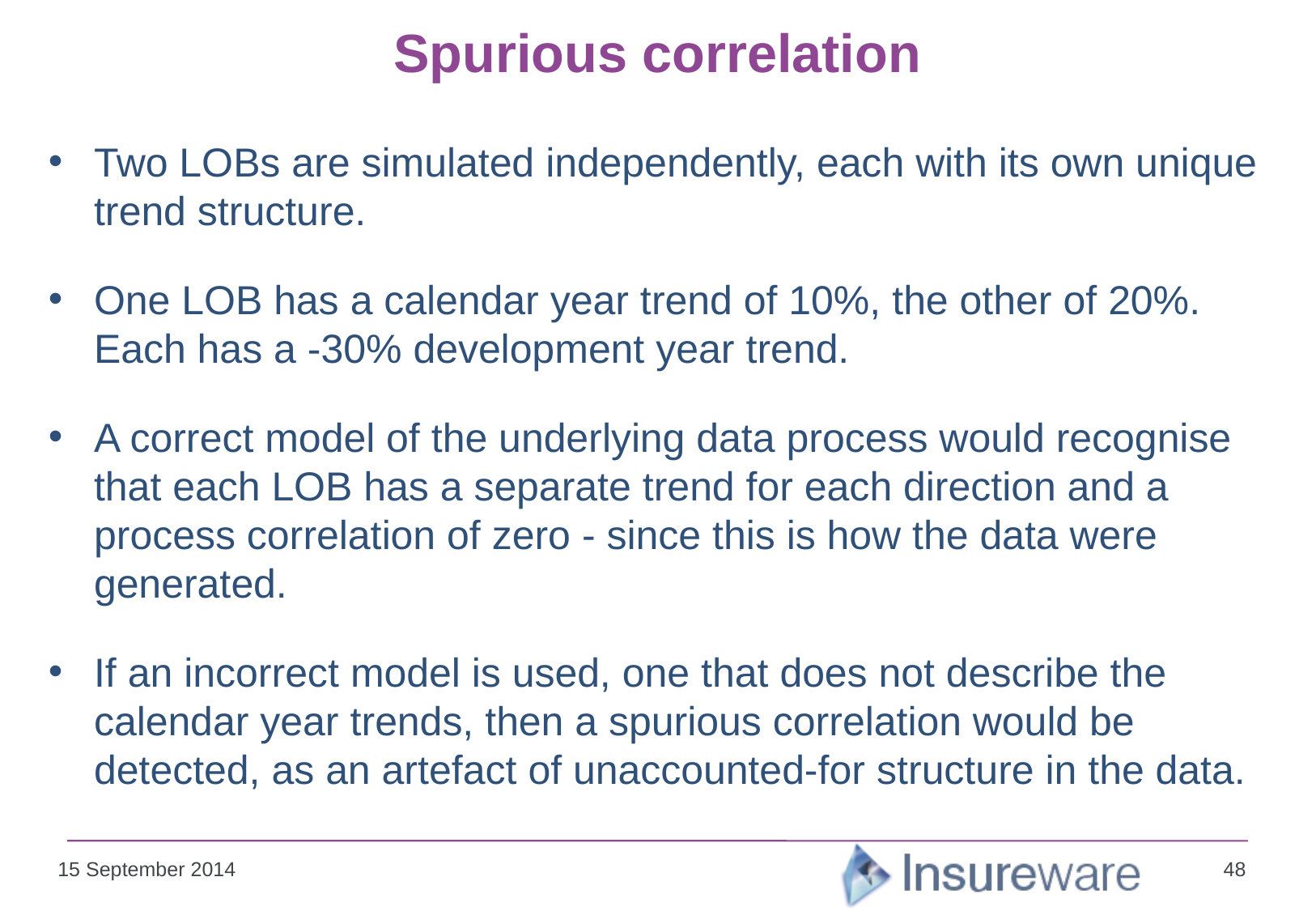

# Spurious correlation
Two LOBs are simulated independently, each with its own unique trend structure.
One LOB has a calendar year trend of 10%, the other of 20%. Each has a -30% development year trend.
A correct model of the underlying data process would recognise that each LOB has a separate trend for each direction and a process correlation of zero - since this is how the data were generated.
If an incorrect model is used, one that does not describe the calendar year trends, then a spurious correlation would be detected, as an artefact of unaccounted-for structure in the data.
48